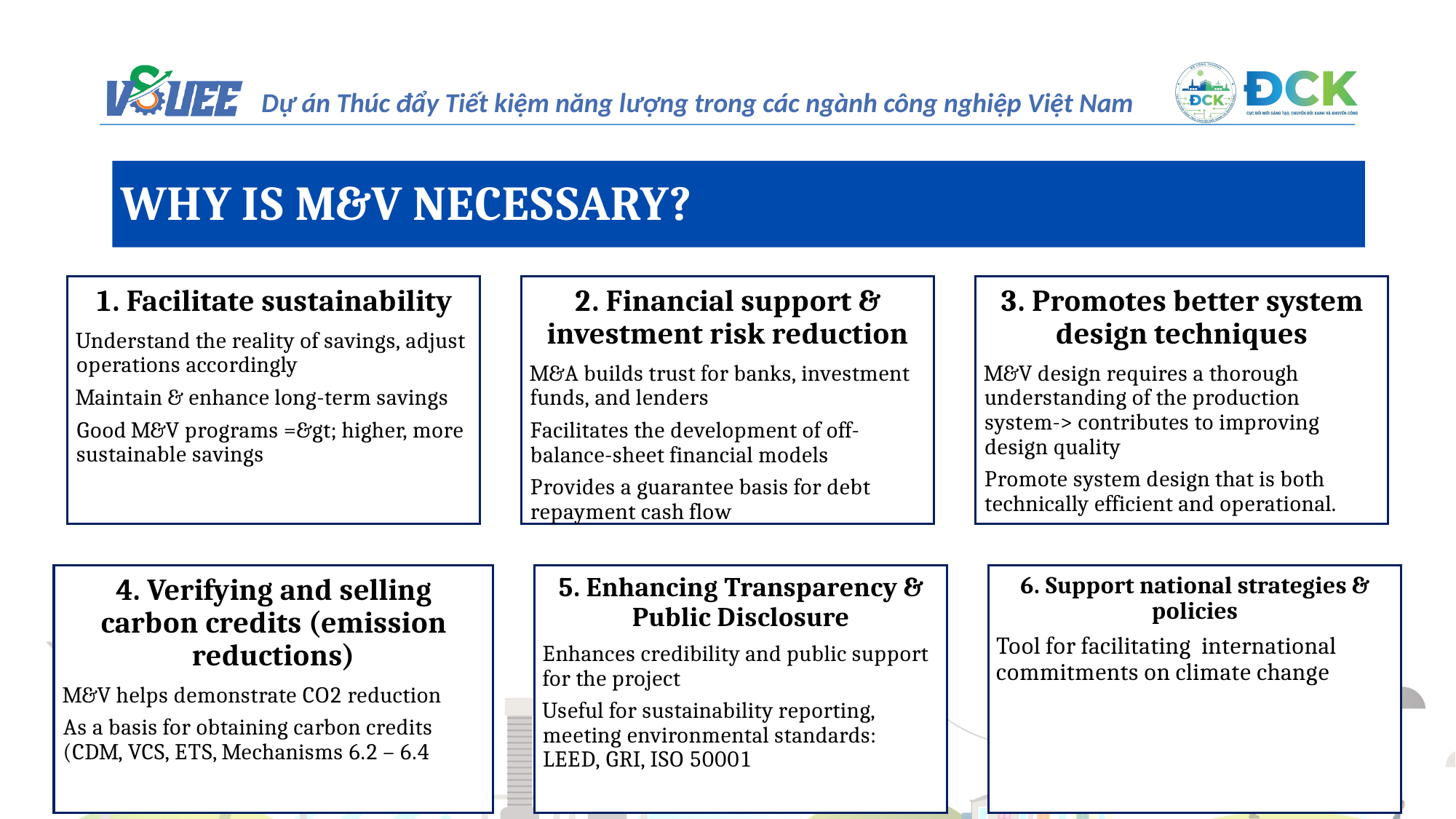

WHY IS M&V NECESSARY?

1. Facilitate sustainability
Understand the reality of savings, adjust operations accordingly
Maintain & enhance long-term savings
Good M&V programs =&gt; higher, more sustainable savings

2. Financial support & investment risk reduction
M&A builds trust for banks, investment funds, and lenders
Facilitates the development of off-balance-sheet financial models
Provides a guarantee basis for debt repayment cash flow

3. Promotes better system design techniques
M&V design requires a thorough understanding of the production system-> contributes to improving design quality
Promote system design that is both technically efficient and operational.

4. Verifying and selling carbon credits (emission reductions)
M&V helps demonstrate CO2 reduction
As a basis for obtaining carbon credits (CDM, VCS, ETS, Mechanisms 6.2 – 6.4

5. Enhancing Transparency & Public Disclosure
Enhances credibility and public support for the project
Useful for sustainability reporting, meeting environmental standards: LEED, GRI, ISO 50001

6. Support national strategies & policies
Tool for facilitating  international commitments on climate change

7